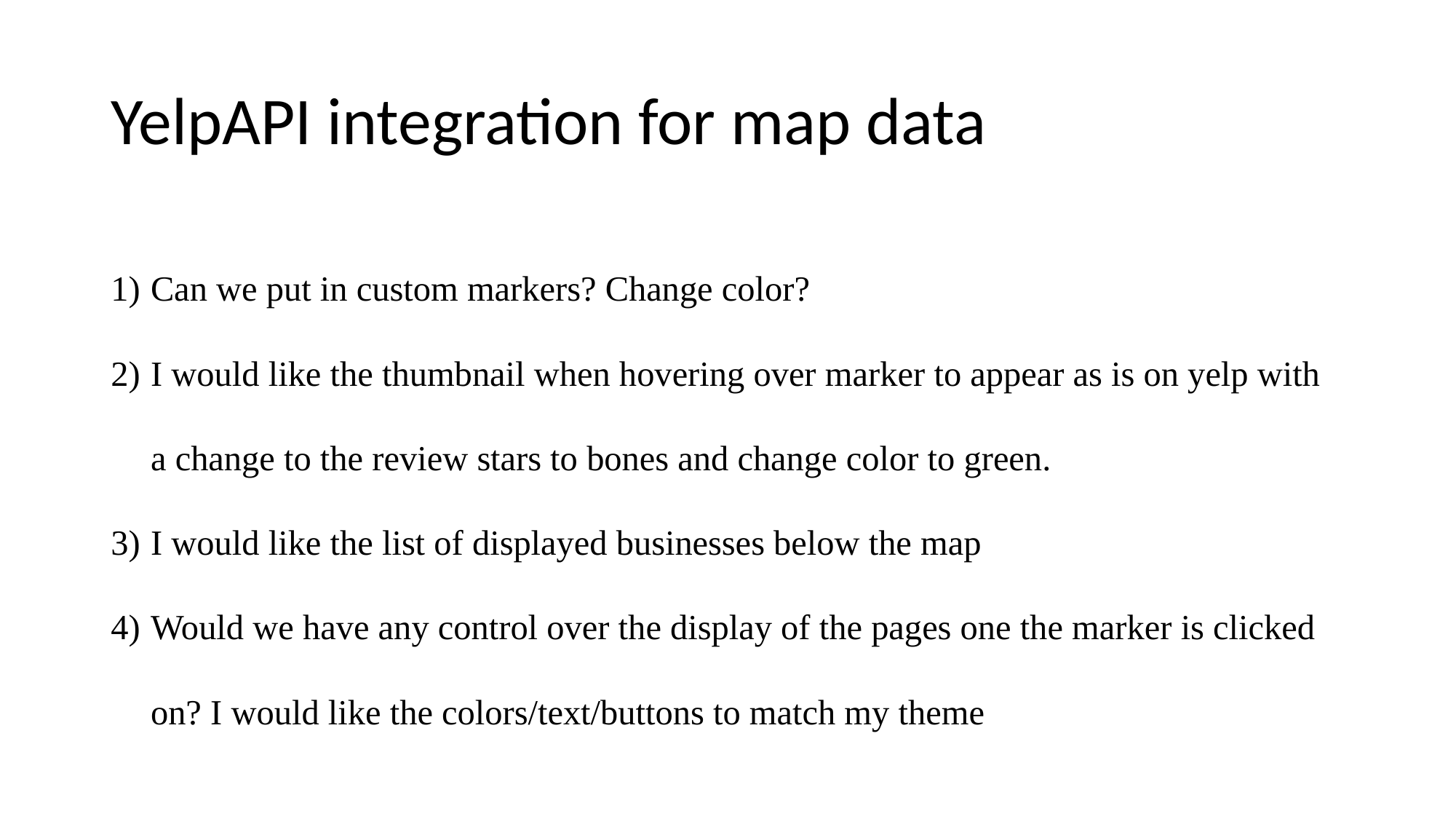

# YelpAPI integration for map data
Can we put in custom markers? Change color?
I would like the thumbnail when hovering over marker to appear as is on yelp with a change to the review stars to bones and change color to green.
I would like the list of displayed businesses below the map
Would we have any control over the display of the pages one the marker is clicked on? I would like the colors/text/buttons to match my theme